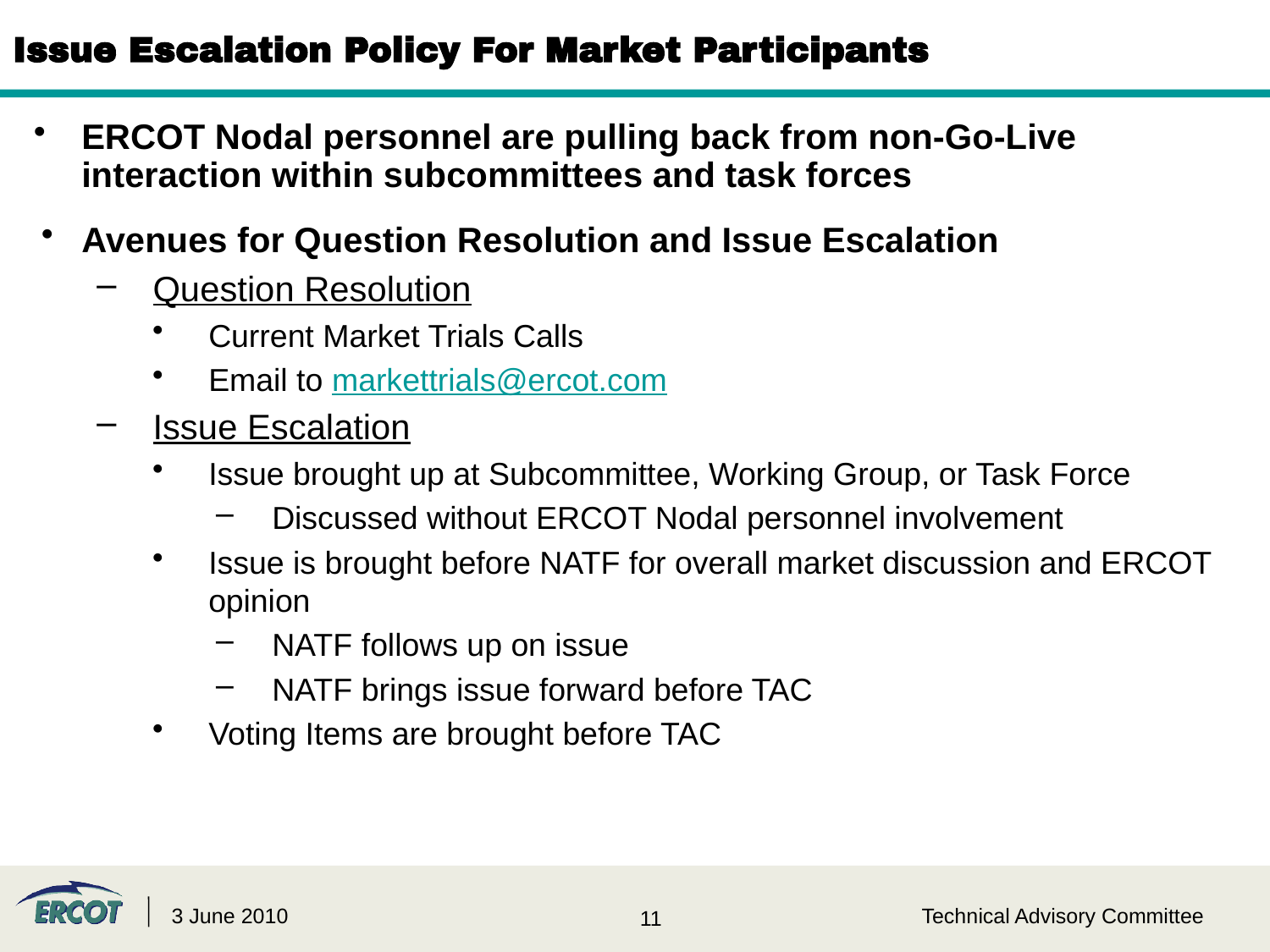

# Issue Escalation Policy For Market Participants

ERCOT Nodal personnel are pulling back from non-Go-Live interaction within subcommittees and task forces

Avenues for Question Resolution and Issue Escalation
Question Resolution
Current Market Trials Calls
Email to markettrials@ercot.com
Issue Escalation
Issue brought up at Subcommittee, Working Group, or Task Force
Discussed without ERCOT Nodal personnel involvement
Issue is brought before NATF for overall market discussion and ERCOT opinion
NATF follows up on issue
NATF brings issue forward before TAC
Voting Items are brought before TAC

3 June 2010
Technical Advisory Committee